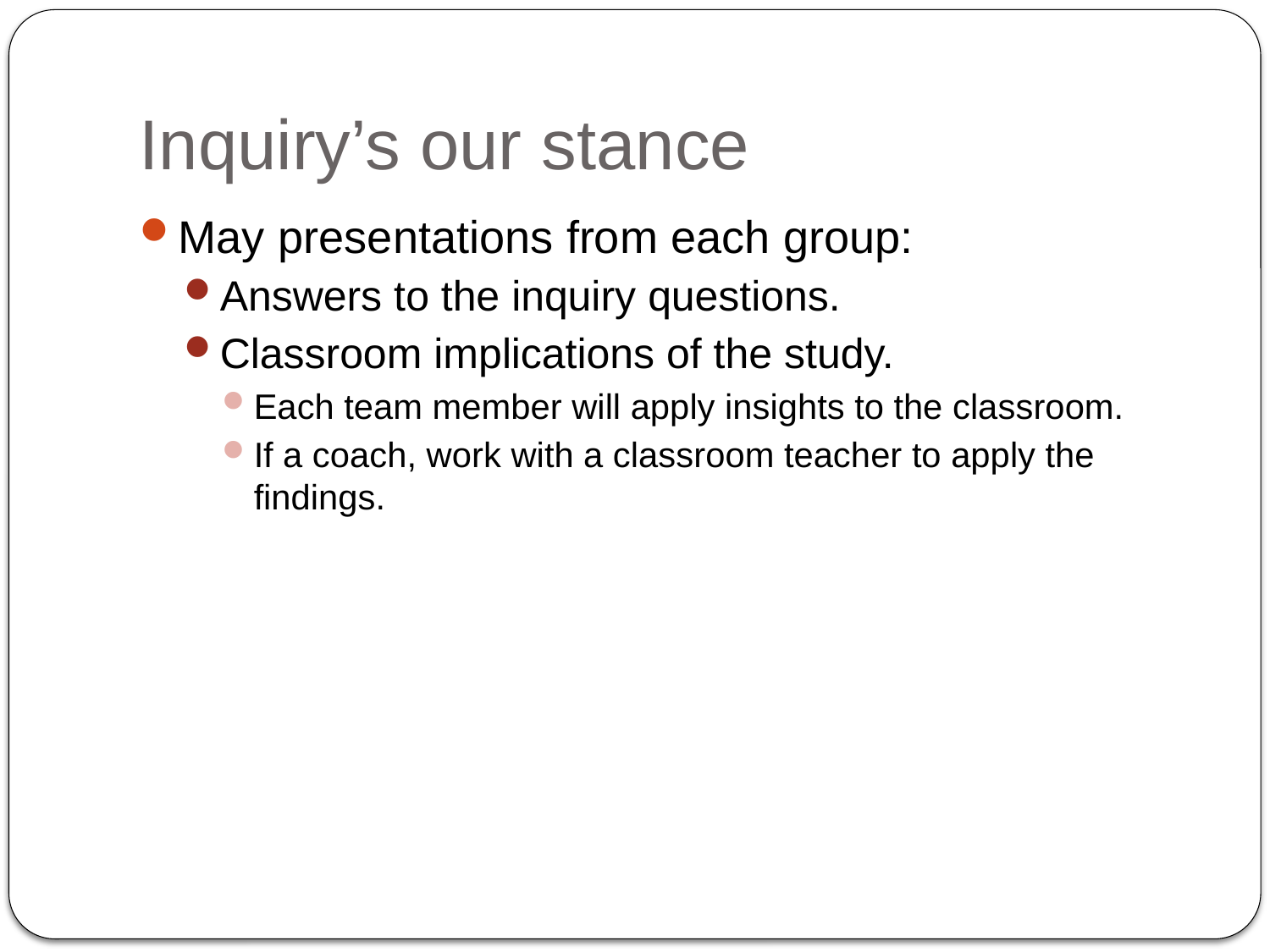

# Inquiry’s our stance
May presentations from each group:
Answers to the inquiry questions.
Classroom implications of the study.
Each team member will apply insights to the classroom.
If a coach, work with a classroom teacher to apply the findings.